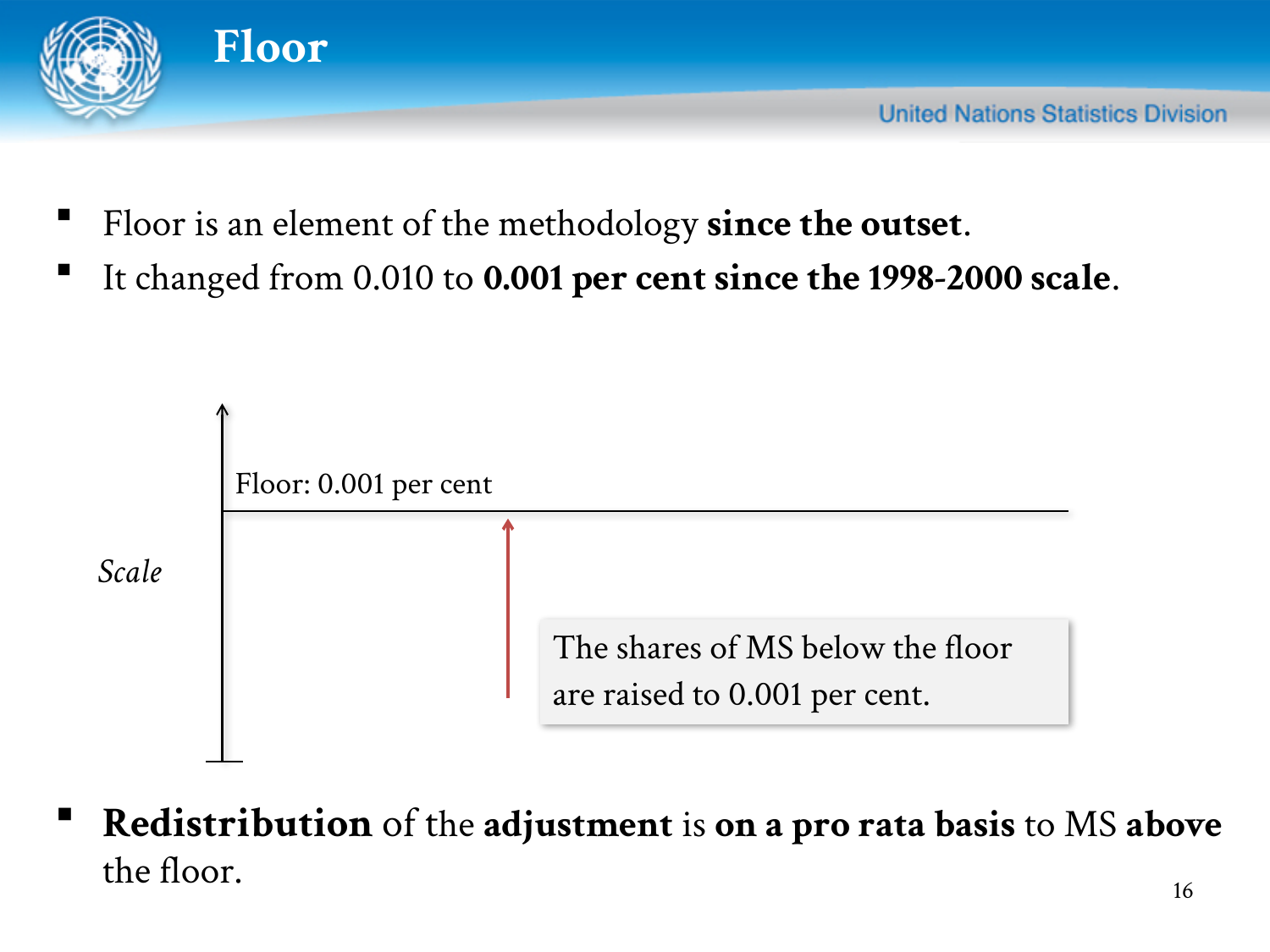

# Floor
Floor is an element of the methodology since the outset.
It changed from 0.010 to 0.001 per cent since the 1998-2000 scale.

Redistribution of the adjustment is on a pro rata basis to MS above the floor.

|  |  |
| --- | --- |
|  |  |
| Floor: 0.001 per cent |  |
|  |  |
|  |  |
|  | The shares of MS below the floor are raised to 0.001 per cent. |
|  |  |
Scale
16